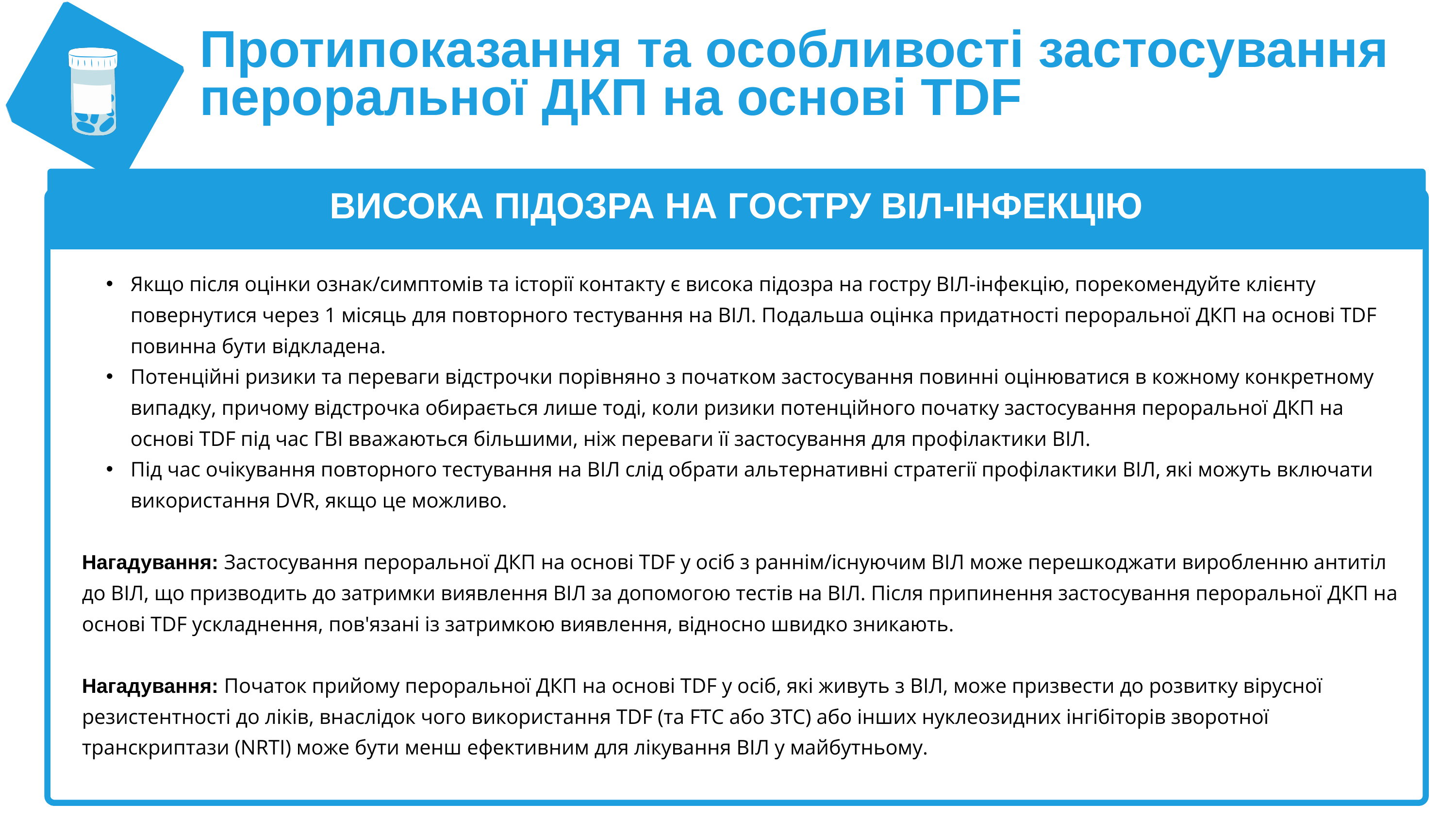

Протипоказання та особливості застосування пероральної ДКП на основі TDF

ВИСОКА ПІДОЗРА НА ГОСТРУ ВІЛ-ІНФЕКЦІЮ

Якщо після оцінки ознак/симптомів та історії контакту є висока підозра на гостру ВІЛ-інфекцію, порекомендуйте клієнту повернутися через 1 місяць для повторного тестування на ВІЛ. Подальша оцінка придатності пероральної ДКП на основі TDF повинна бути відкладена.
Потенційні ризики та переваги відстрочки порівняно з початком застосування повинні оцінюватися в кожному конкретному випадку, причому відстрочка обирається лише тоді, коли ризики потенційного початку застосування пероральної ДКП на основі TDF під час ГВІ вважаються більшими, ніж переваги її застосування для профілактики ВІЛ.
Під час очікування повторного тестування на ВІЛ слід обрати альтернативні стратегії профілактики ВІЛ, які можуть включати використання DVR, якщо це можливо.

Нагадування: Застосування пероральної ДКП на основі TDF у осіб з раннім/існуючим ВІЛ може перешкоджати виробленню антитіл до ВІЛ, що призводить до затримки виявлення ВІЛ за допомогою тестів на ВІЛ. Після припинення застосування пероральної ДКП на основі TDF ускладнення, пов'язані із затримкою виявлення, відносно швидко зникають.

Нагадування: Початок прийому пероральної ДКП на основі TDF у осіб, які живуть з ВІЛ, може призвести до розвитку вірусної резистентності до ліків, внаслідок чого використання TDF (та FTC або 3TC) або інших нуклеозидних інгібіторів зворотної транскриптази (NRTI) може бути менш ефективним для лікування ВІЛ у майбутньому.